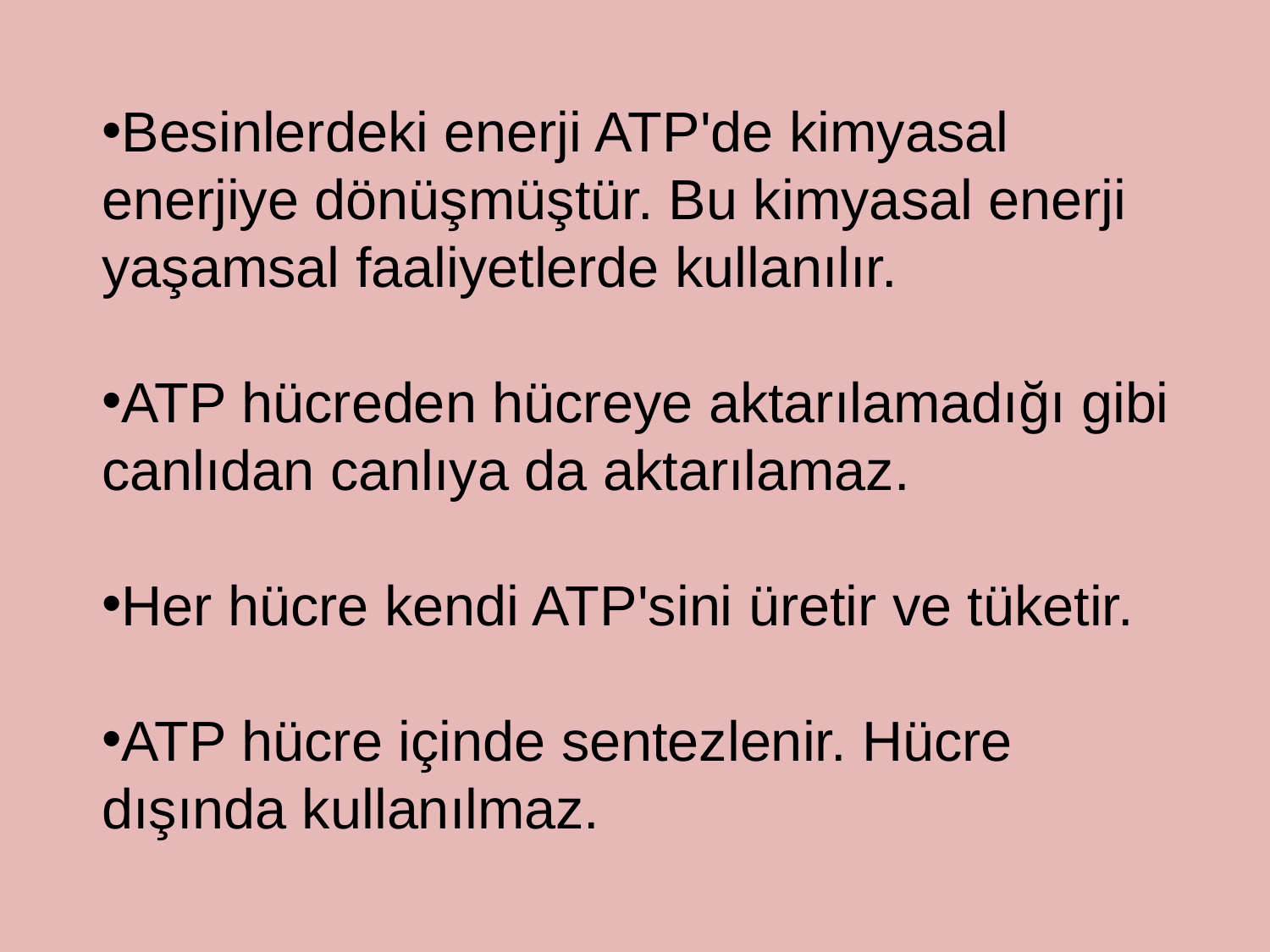

Besinlerdeki enerji ATP'de kimyasal enerjiye dönüşmüştür. Bu kimyasal enerji yaşamsal faaliyetlerde kullanılır.

ATP hücreden hücreye aktarılamadığı gibi canlıdan canlıya da aktarılamaz.

Her hücre kendi ATP'sini üretir ve tüketir.

ATP hücre içinde sentezlenir. Hücre dışında kullanılmaz.